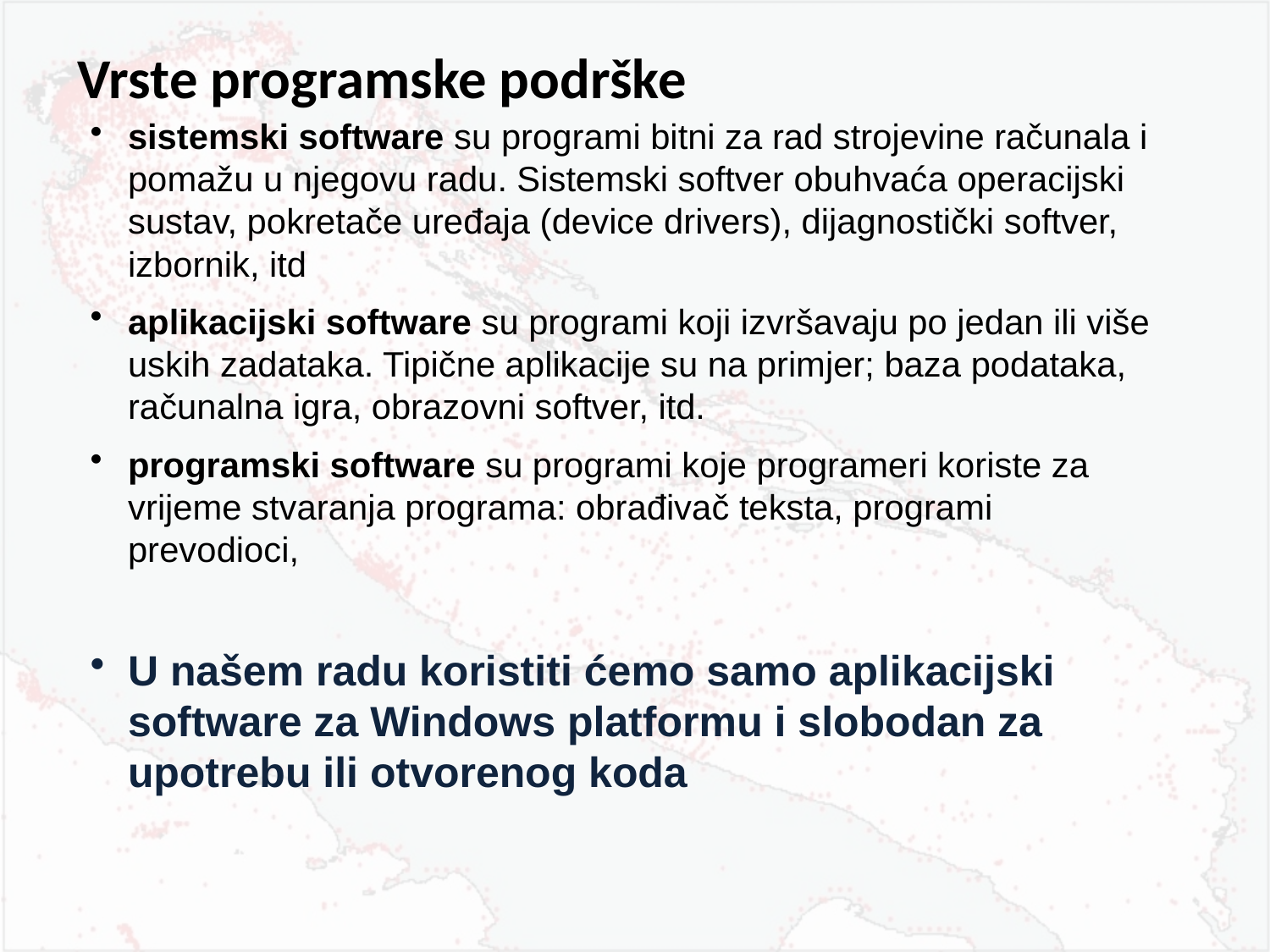

Vrste programske podrške
sistemski software su programi bitni za rad strojevine računala i pomažu u njegovu radu. Sistemski softver obuhvaća operacijski sustav, pokretače uređaja (device drivers), dijagnostički softver, izbornik, itd
aplikacijski software su programi koji izvršavaju po jedan ili više uskih zadataka. Tipične aplikacije su na primjer; baza podataka, računalna igra, obrazovni softver, itd.
programski software su programi koje programeri koriste za vrijeme stvaranja programa: obrađivač teksta, programi prevodioci,

U našem radu koristiti ćemo samo aplikacijski software za Windows platformu i slobodan za upotrebu ili otvorenog koda